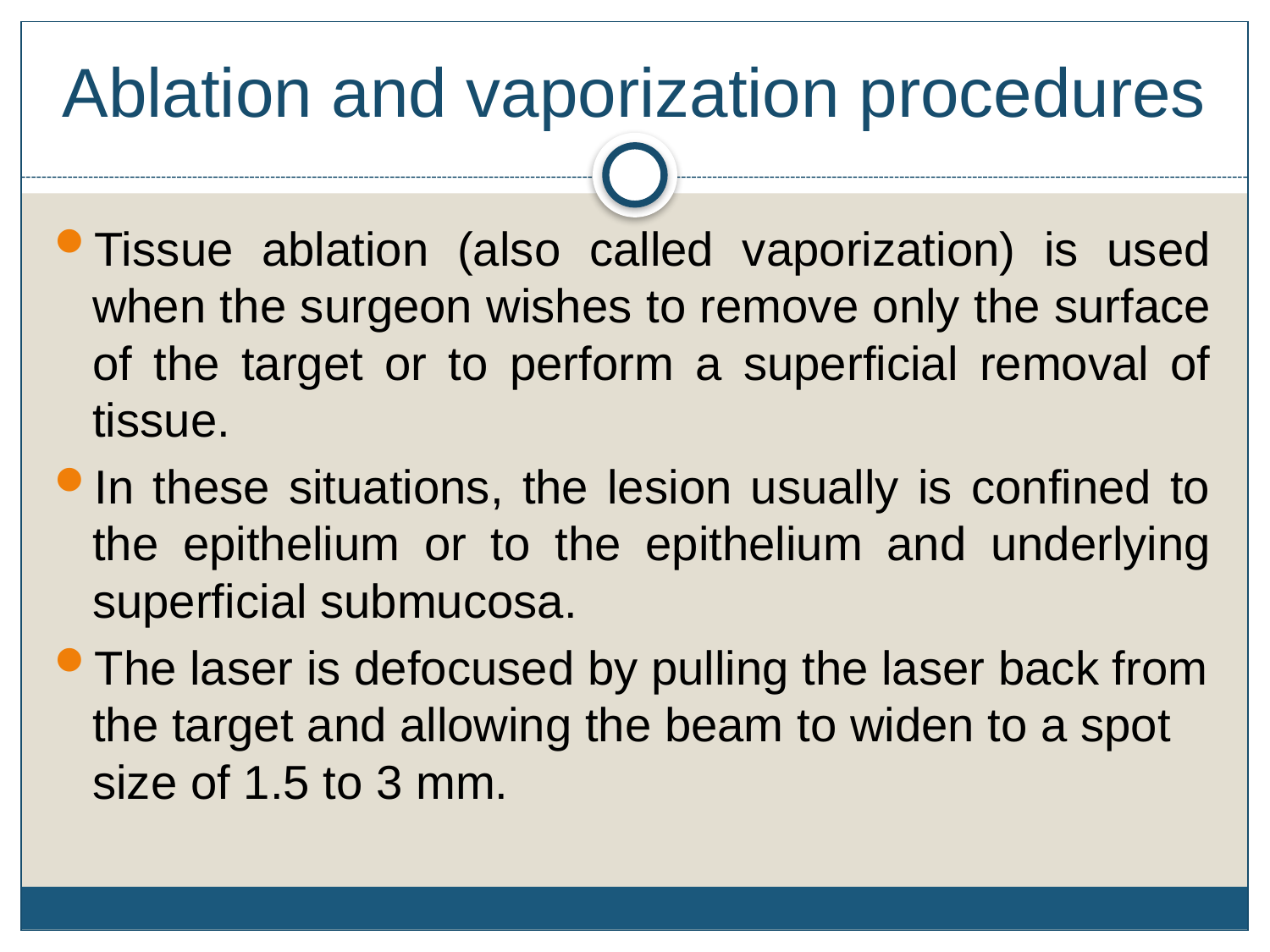

# Ablation and vaporization procedures
Tissue ablation (also called vaporization) is used when the surgeon wishes to remove only the surface of the target or to perform a superficial removal of tissue.
In these situations, the lesion usually is confined to the epithelium or to the epithelium and underlying superficial submucosa.
The laser is defocused by pulling the laser back from the target and allowing the beam to widen to a spot size of 1.5 to 3 mm.